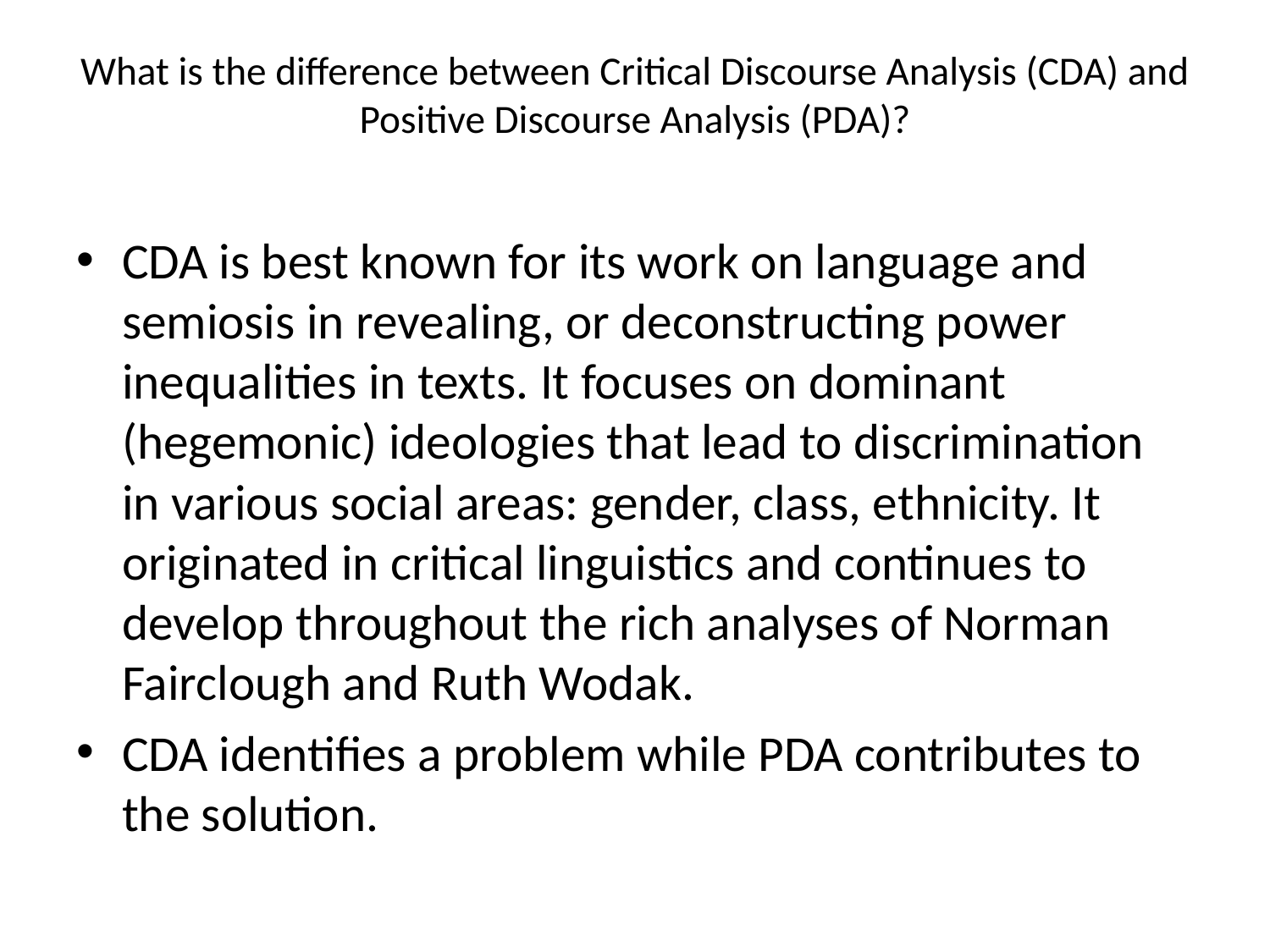

# What is the difference between Critical Discourse Analysis (CDA) and Positive Discourse Analysis (PDA)?
CDA is best known for its work on language and semiosis in revealing, or deconstructing power inequalities in texts. It focuses on dominant (hegemonic) ideologies that lead to discrimination in various social areas: gender, class, ethnicity. It originated in critical linguistics and continues to develop throughout the rich analyses of Norman Fairclough and Ruth Wodak.
CDA identifies a problem while PDA contributes to the solution.